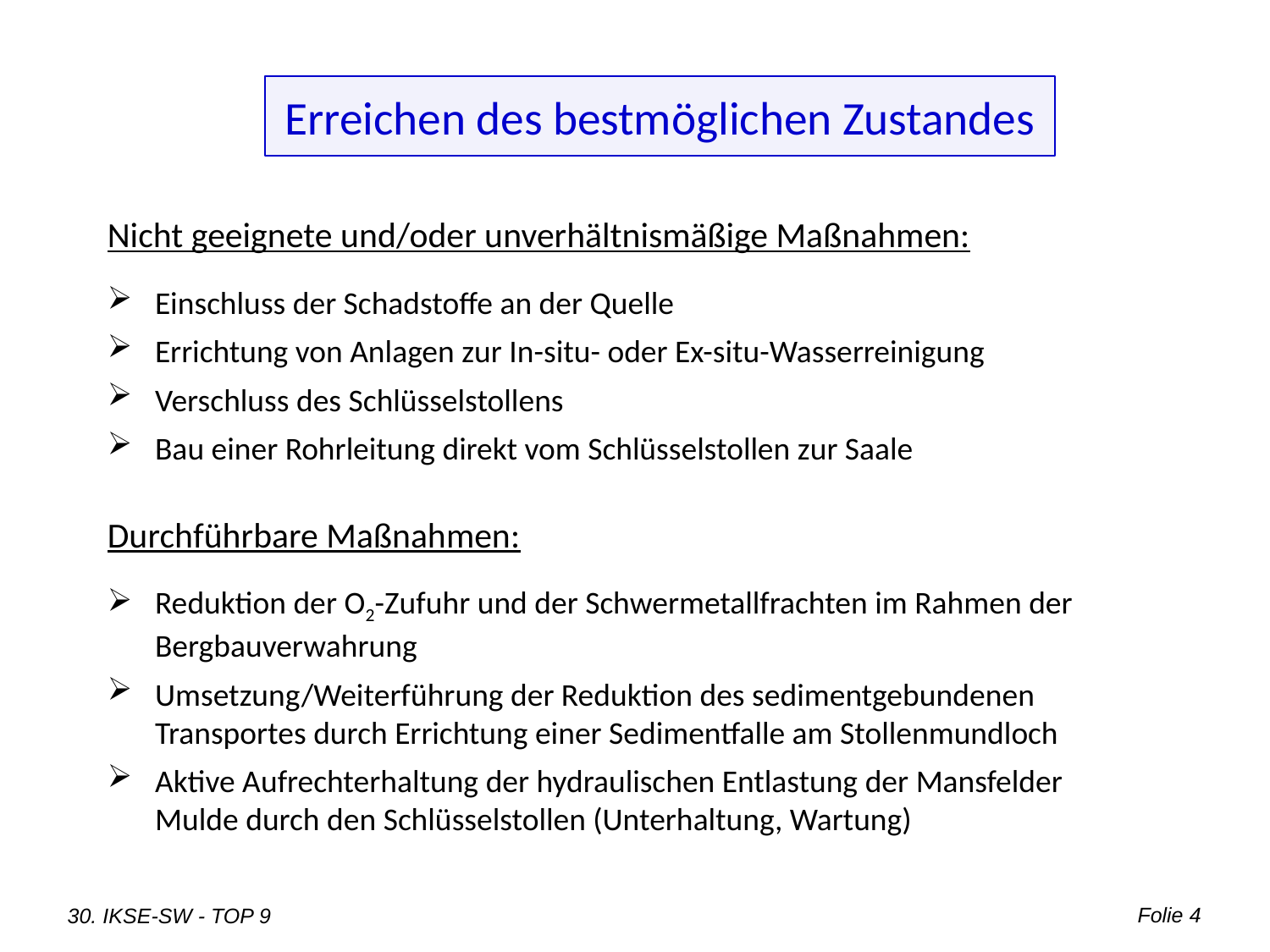

Erreichen des bestmöglichen Zustandes
Nicht geeignete und/oder unverhältnismäßige Maßnahmen:
Einschluss der Schadstoffe an der Quelle
Errichtung von Anlagen zur In-situ- oder Ex-situ-Wasserreinigung
Verschluss des Schlüsselstollens
Bau einer Rohrleitung direkt vom Schlüsselstollen zur Saale
Durchführbare Maßnahmen:
Reduktion der O2-Zufuhr und der Schwermetallfrachten im Rahmen der Bergbauverwahrung
Umsetzung/Weiterführung der Reduktion des sedimentgebundenen Transportes durch Errichtung einer Sedimentfalle am Stollenmundloch
Aktive Aufrechterhaltung der hydraulischen Entlastung der Mansfelder Mulde durch den Schlüsselstollen (Unterhaltung, Wartung)
Folie 4
30. IKSE-SW - TOP 9